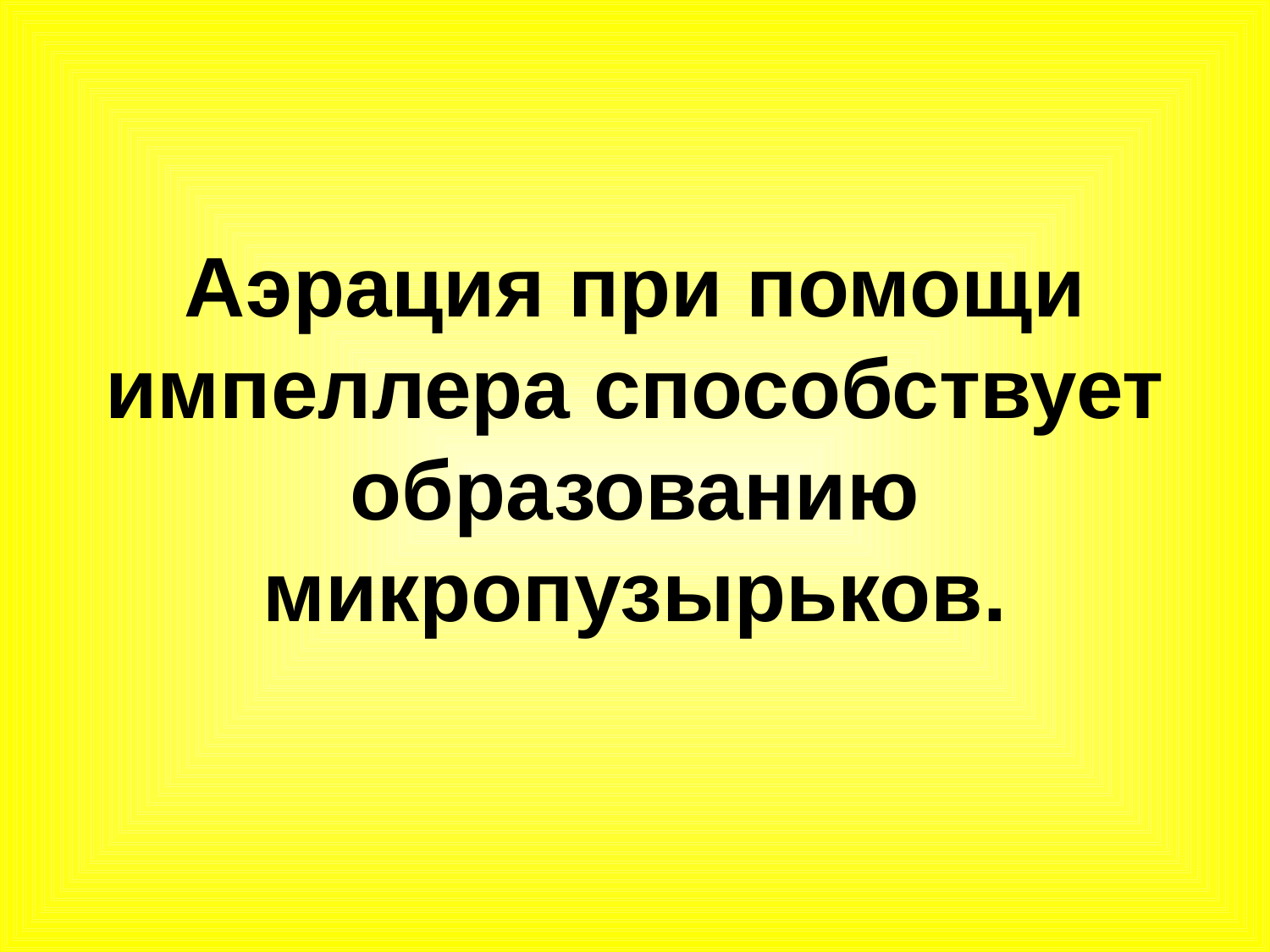

Аэрация при помощи импеллера способствует образованию микропузырьков.